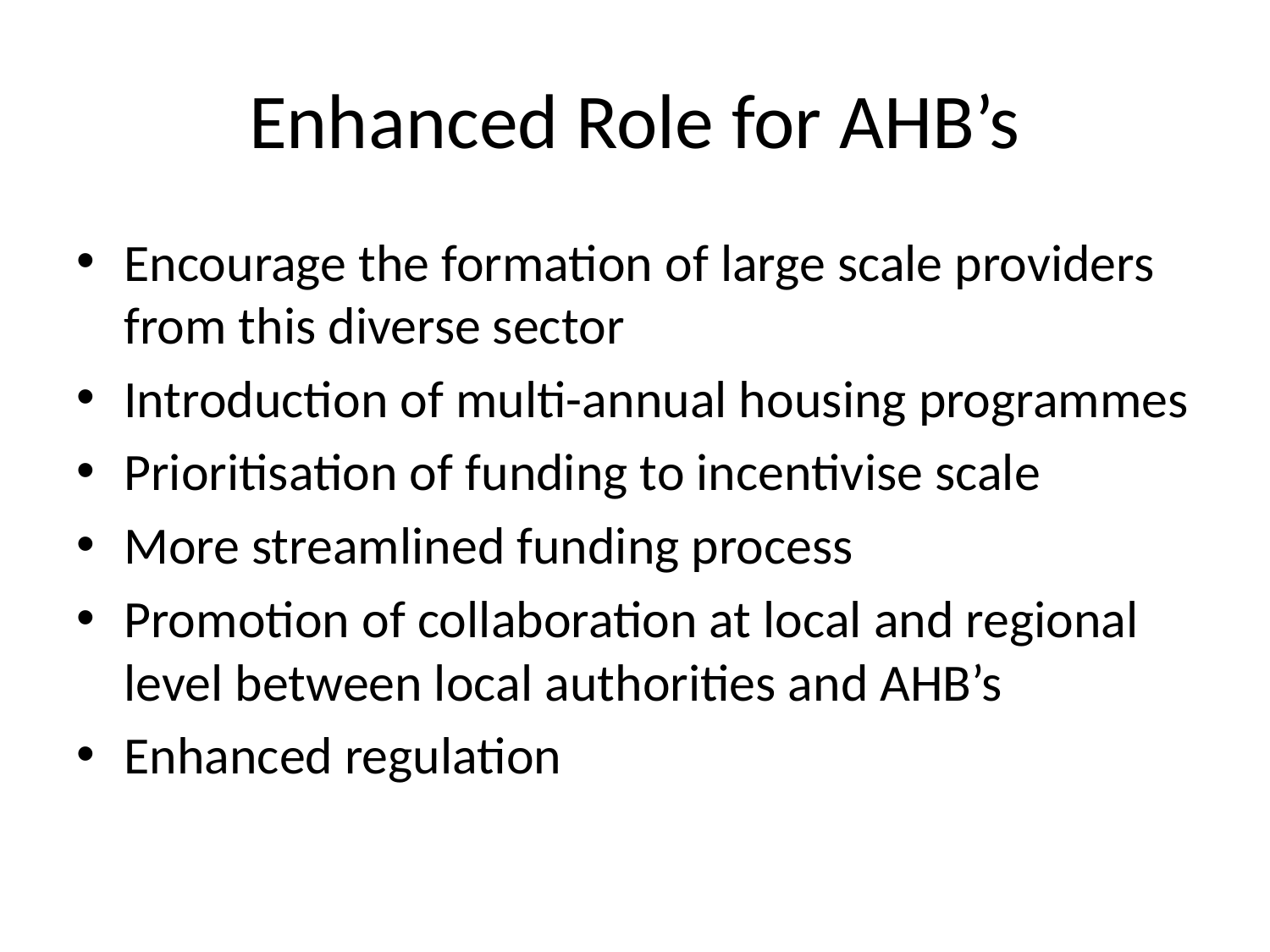

# Enhanced Role for AHB’s
Encourage the formation of large scale providers from this diverse sector
Introduction of multi-annual housing programmes
Prioritisation of funding to incentivise scale
More streamlined funding process
Promotion of collaboration at local and regional level between local authorities and AHB’s
Enhanced regulation